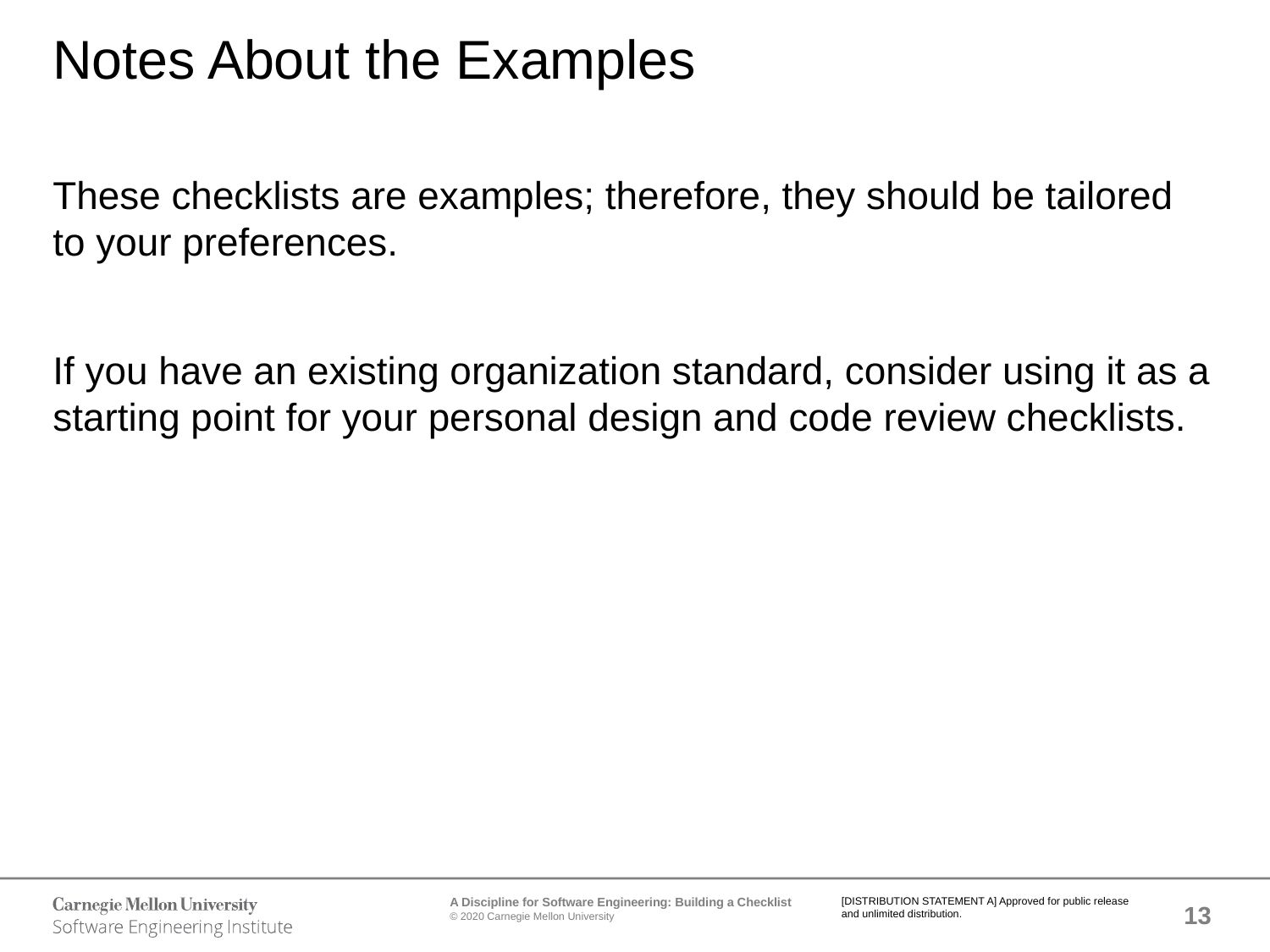

# Notes About the Examples
These checklists are examples; therefore, they should be tailored to your preferences.

If you have an existing organization standard, consider using it as a starting point for your personal design and code review checklists.